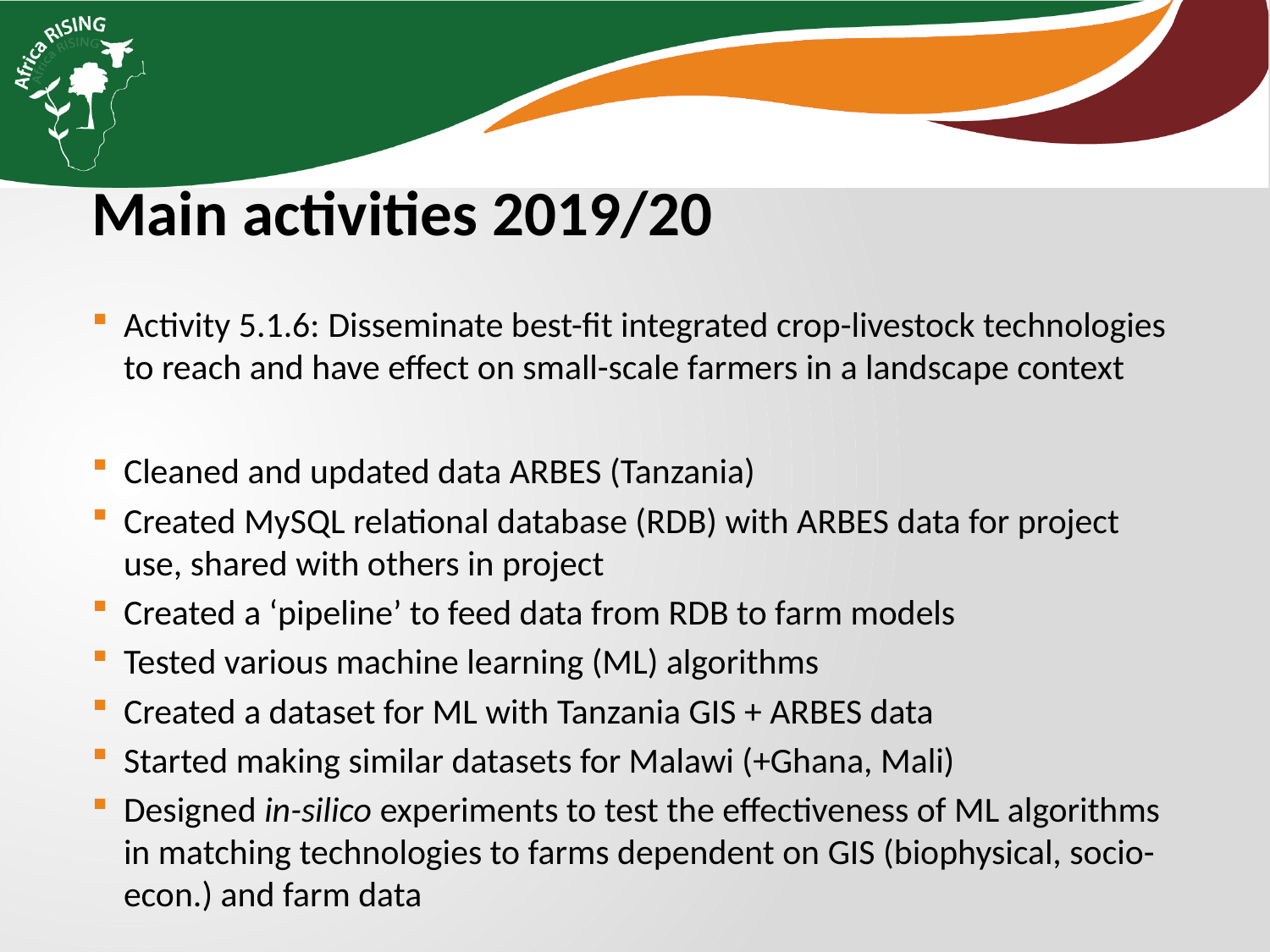

Main activities 2019/20
Activity 5.1.6: Disseminate best-fit integrated crop-livestock technologies to reach and have effect on small-scale farmers in a landscape context

Cleaned and updated data ARBES (Tanzania)
Created MySQL relational database (RDB) with ARBES data for project use, shared with others in project
Created a ‘pipeline’ to feed data from RDB to farm models
Tested various machine learning (ML) algorithms
Created a dataset for ML with Tanzania GIS + ARBES data
Started making similar datasets for Malawi (+Ghana, Mali)
Designed in-silico experiments to test the effectiveness of ML algorithms in matching technologies to farms dependent on GIS (biophysical, socio-econ.) and farm data